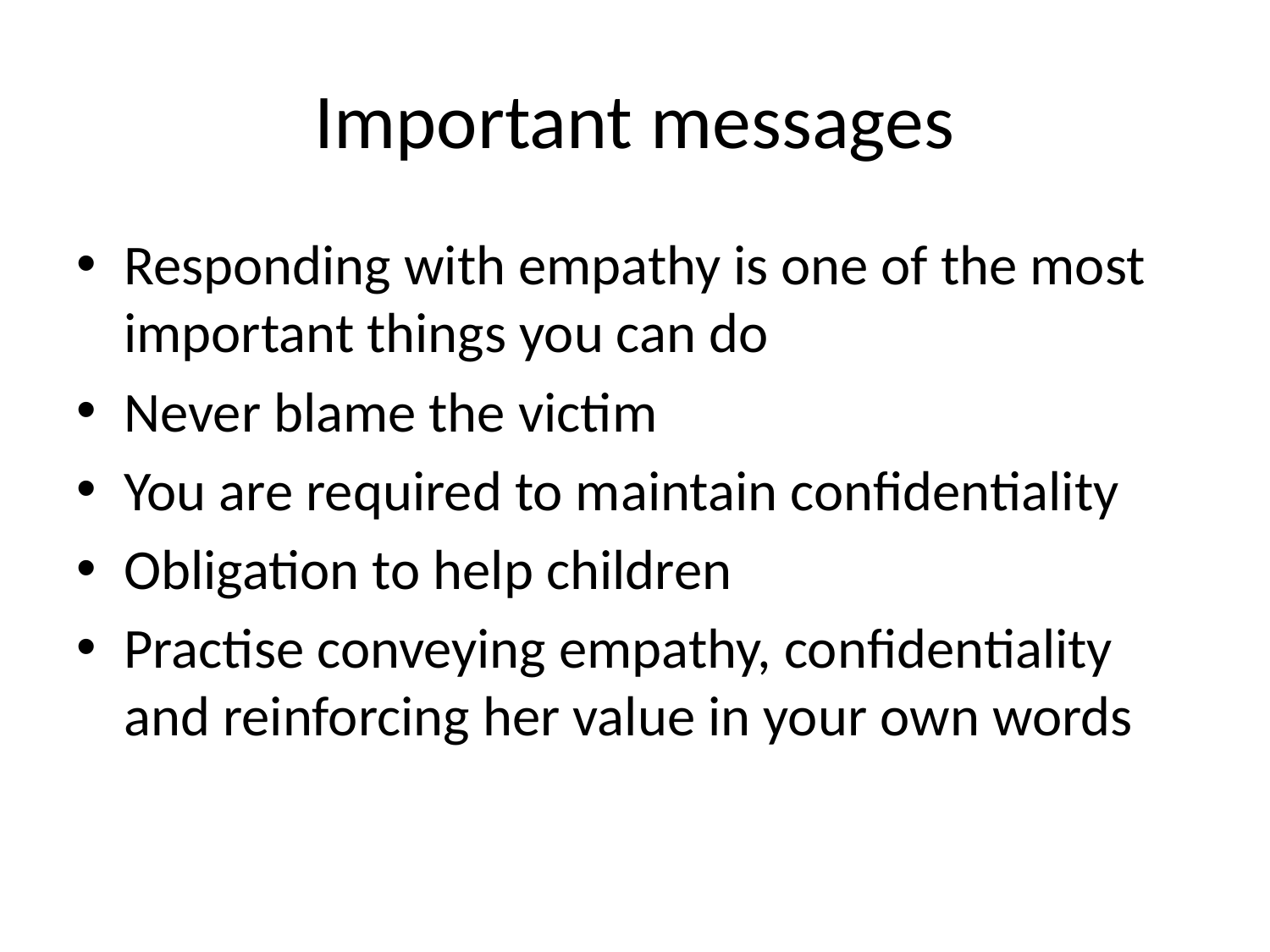

# Important messages
Responding with empathy is one of the most important things you can do
Never blame the victim
You are required to maintain confidentiality
Obligation to help children
Practise conveying empathy, confidentiality and reinforcing her value in your own words